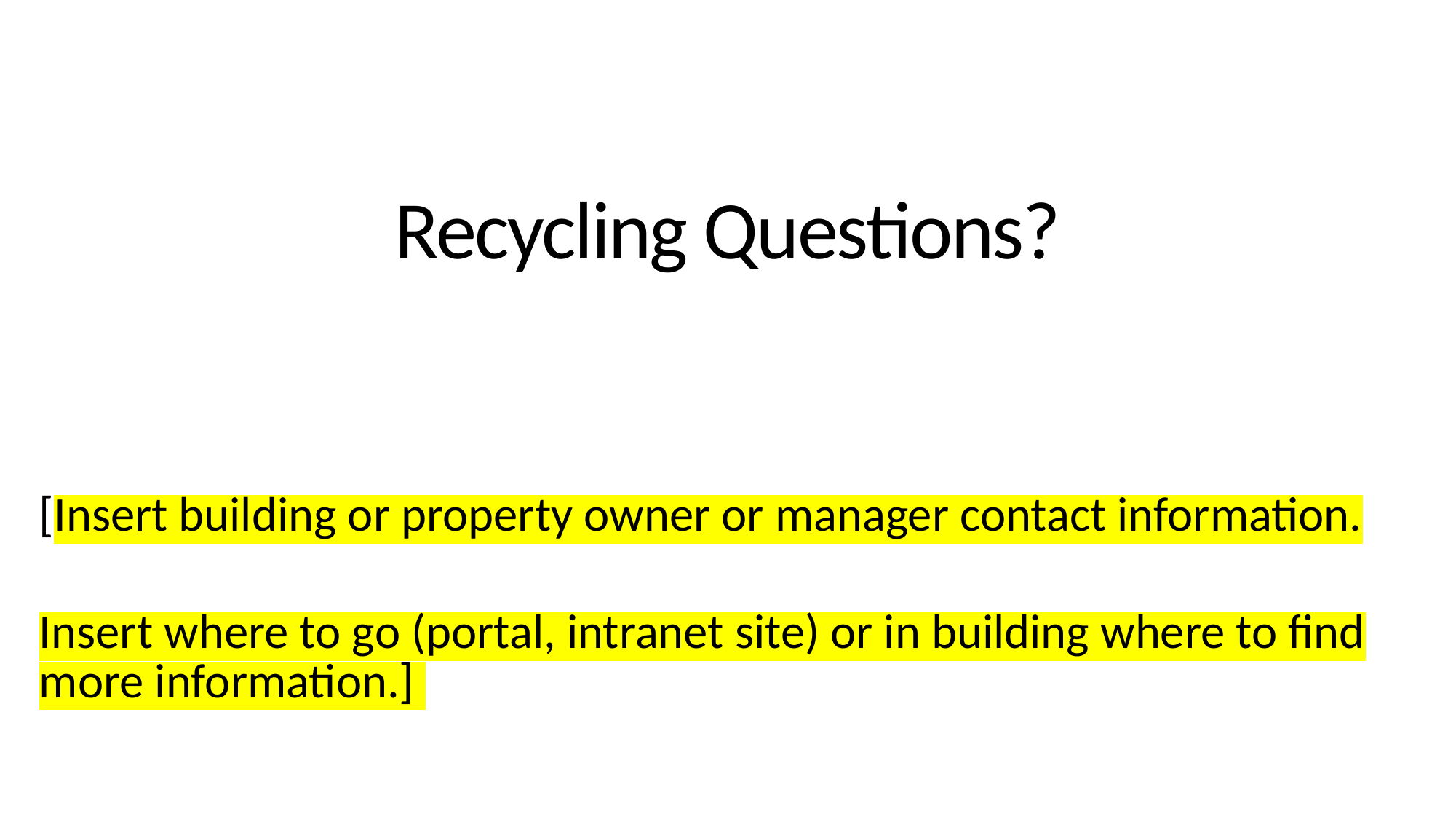

# Recycling Questions?
[Insert building or property owner or manager contact information.

Insert where to go (portal, intranet site) or in building where to find more information.]